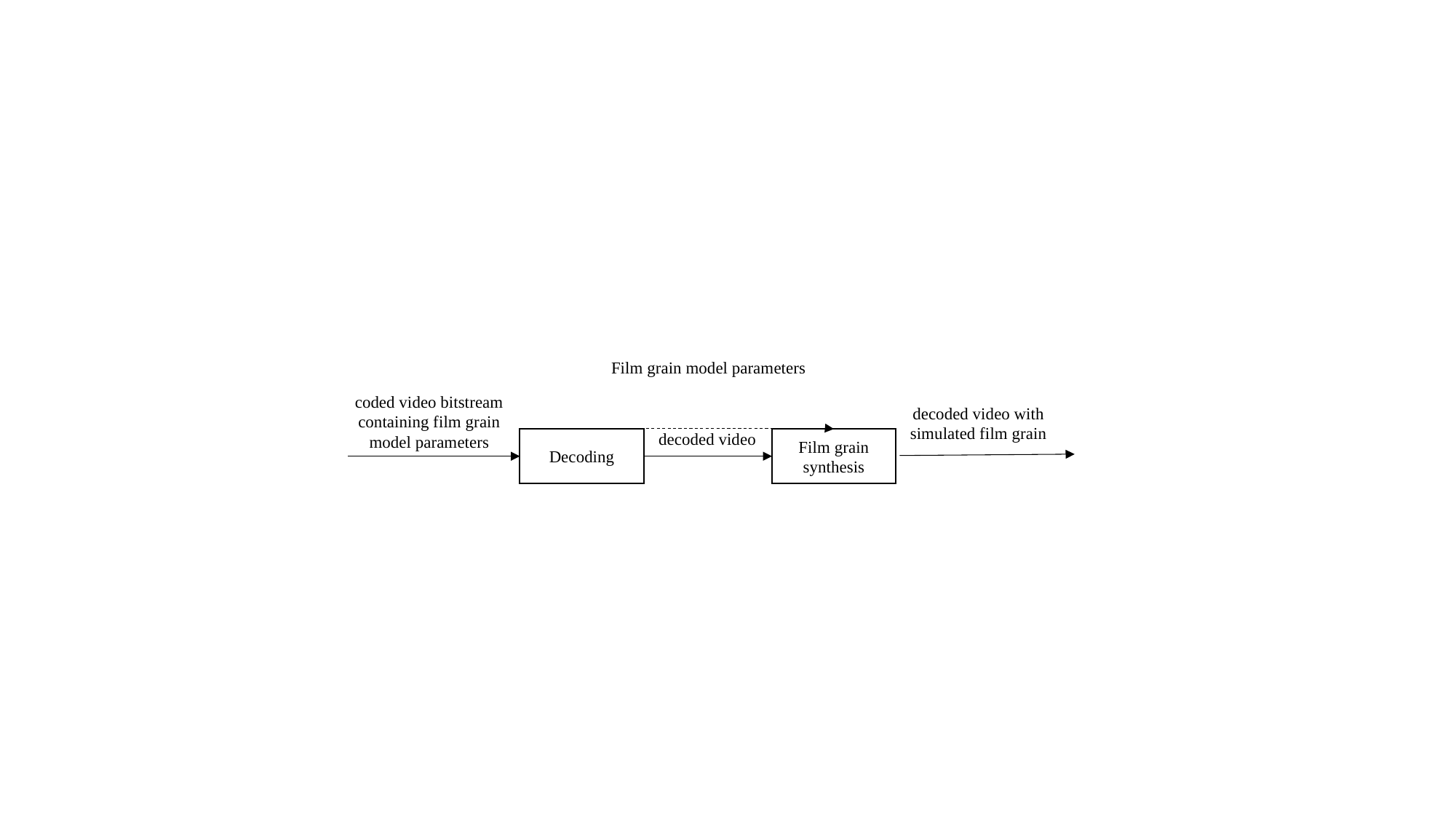

Film grain model parameters
coded video bitstream containing film grain model parameters
decoded video with simulated film grain
decoded video
Decoding
Film grain synthesis